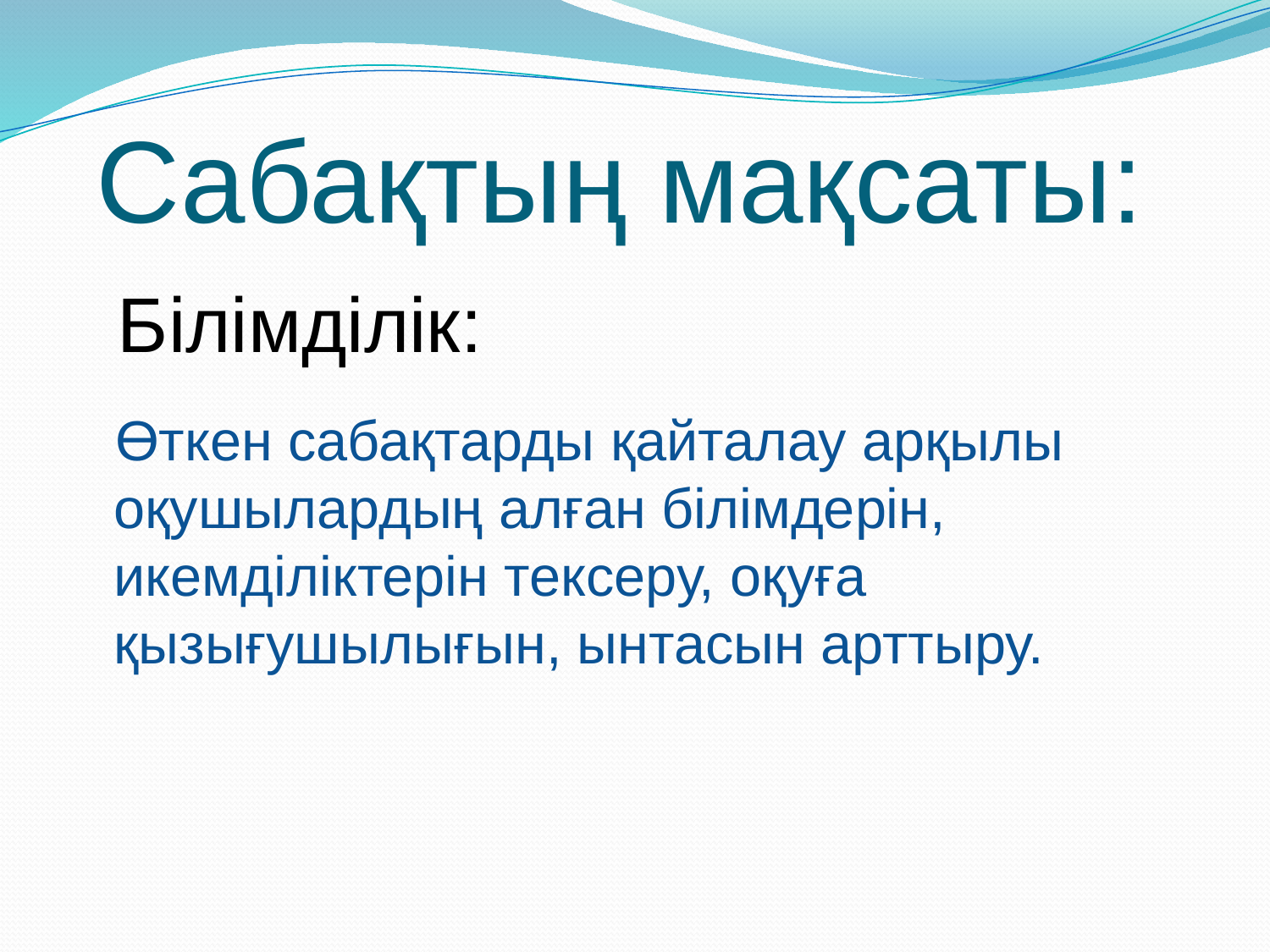

# Сабақтың мақсаты:
       Білімділік:

        Өткен сабақтарды қайталау арқылы оқушылардың алған білімдерін, икемділіктерін тексеру, оқуға қызығушылығын, ынтасын арттыру.